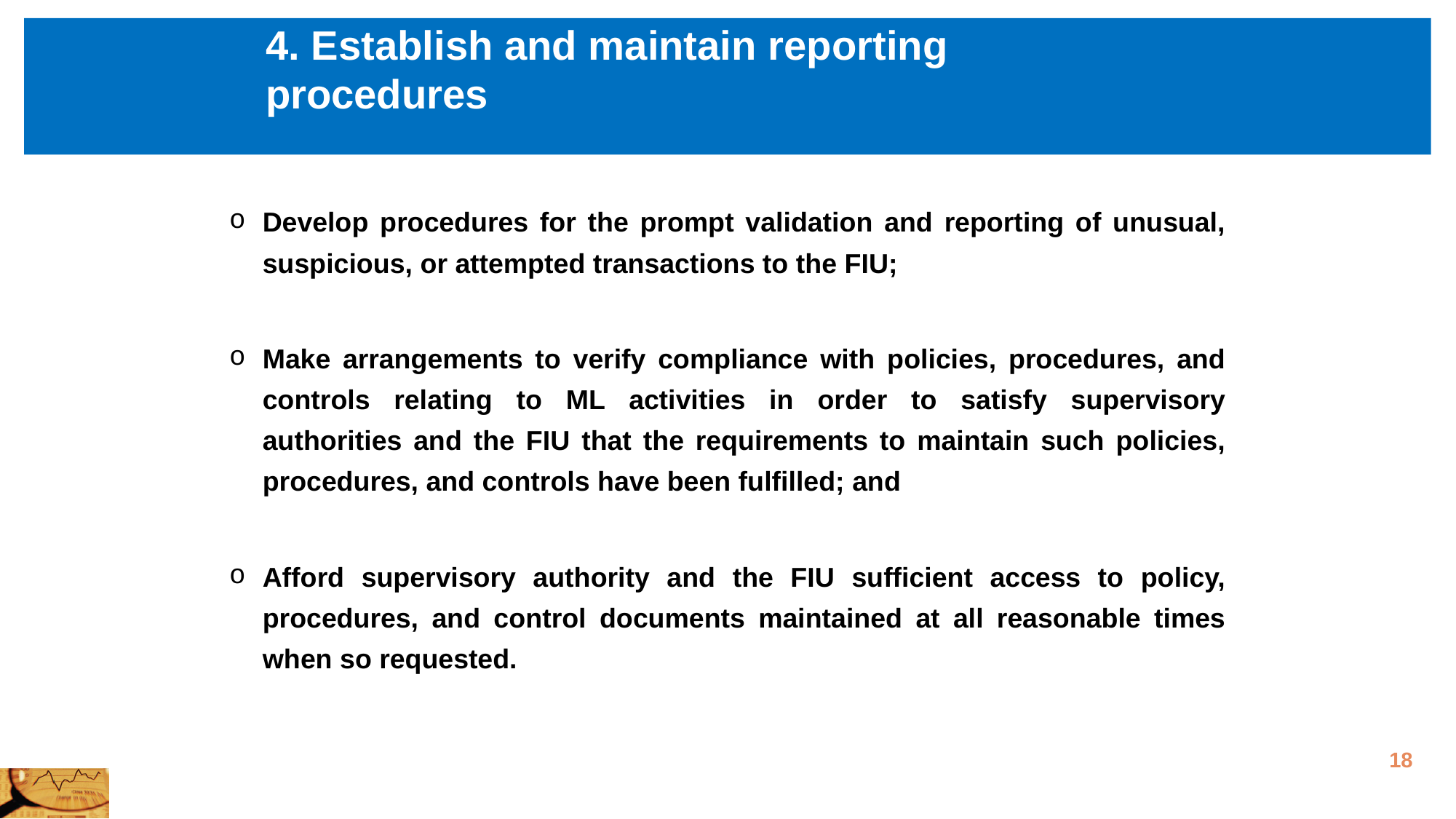

# 4. Establish and maintain reporting procedures
Develop procedures for the prompt validation and reporting of unusual, suspicious, or attempted transactions to the FIU;

Make arrangements to verify compliance with policies, procedures, and controls relating to ML activities in order to satisfy supervisory authorities and the FIU that the requirements to maintain such policies, procedures, and controls have been fulfilled; and

Afford supervisory authority and the FIU sufficient access to policy, procedures, and control documents maintained at all reasonable times when so requested.
18